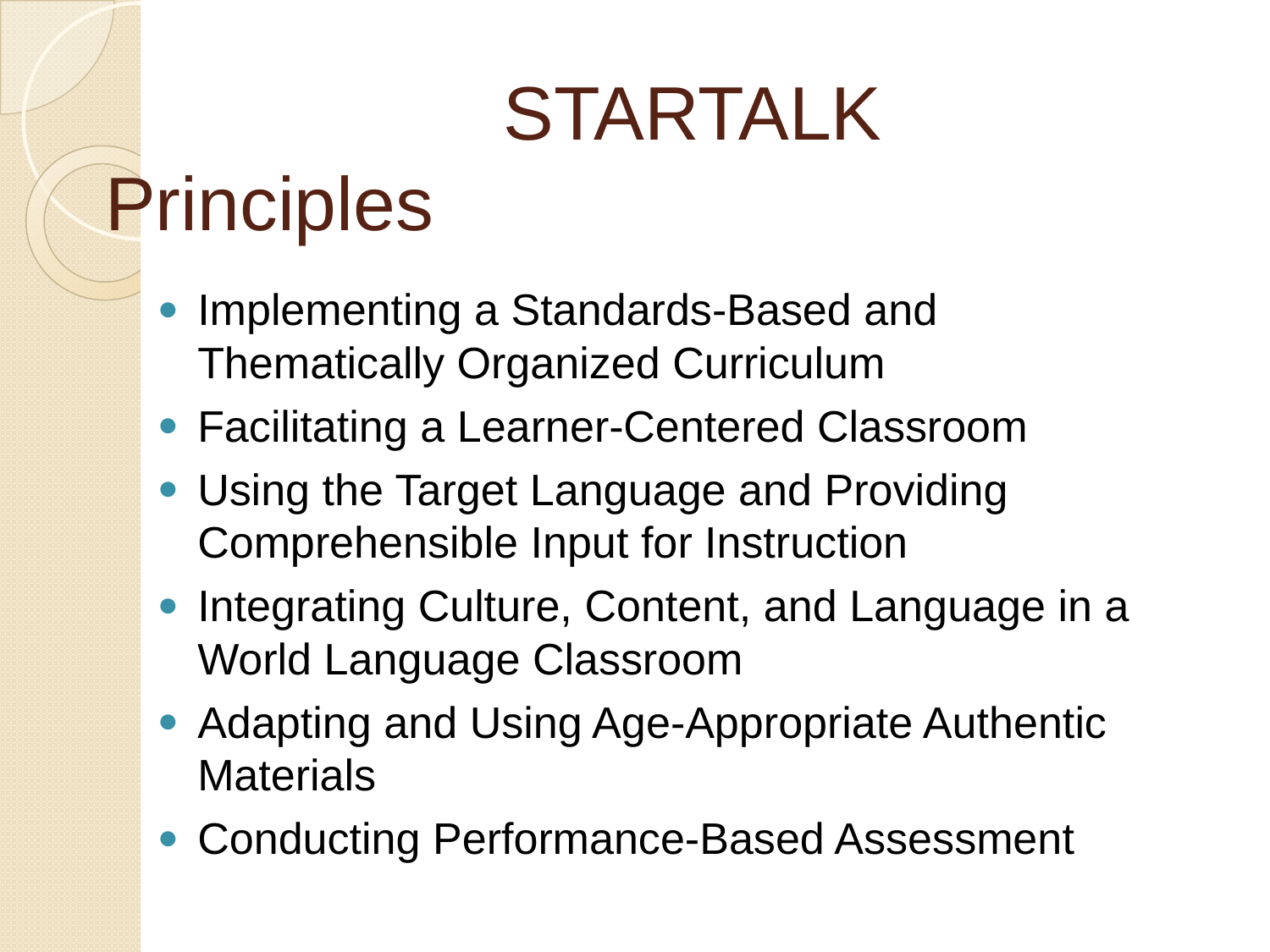

# STARTALK Principles
Implementing a Standards-Based and Thematically Organized Curriculum
Facilitating a Learner-Centered Classroom
Using the Target Language and Providing Comprehensible Input for Instruction
Integrating Culture, Content, and Language in a World Language Classroom
Adapting and Using Age-Appropriate Authentic Materials
Conducting Performance-Based Assessment